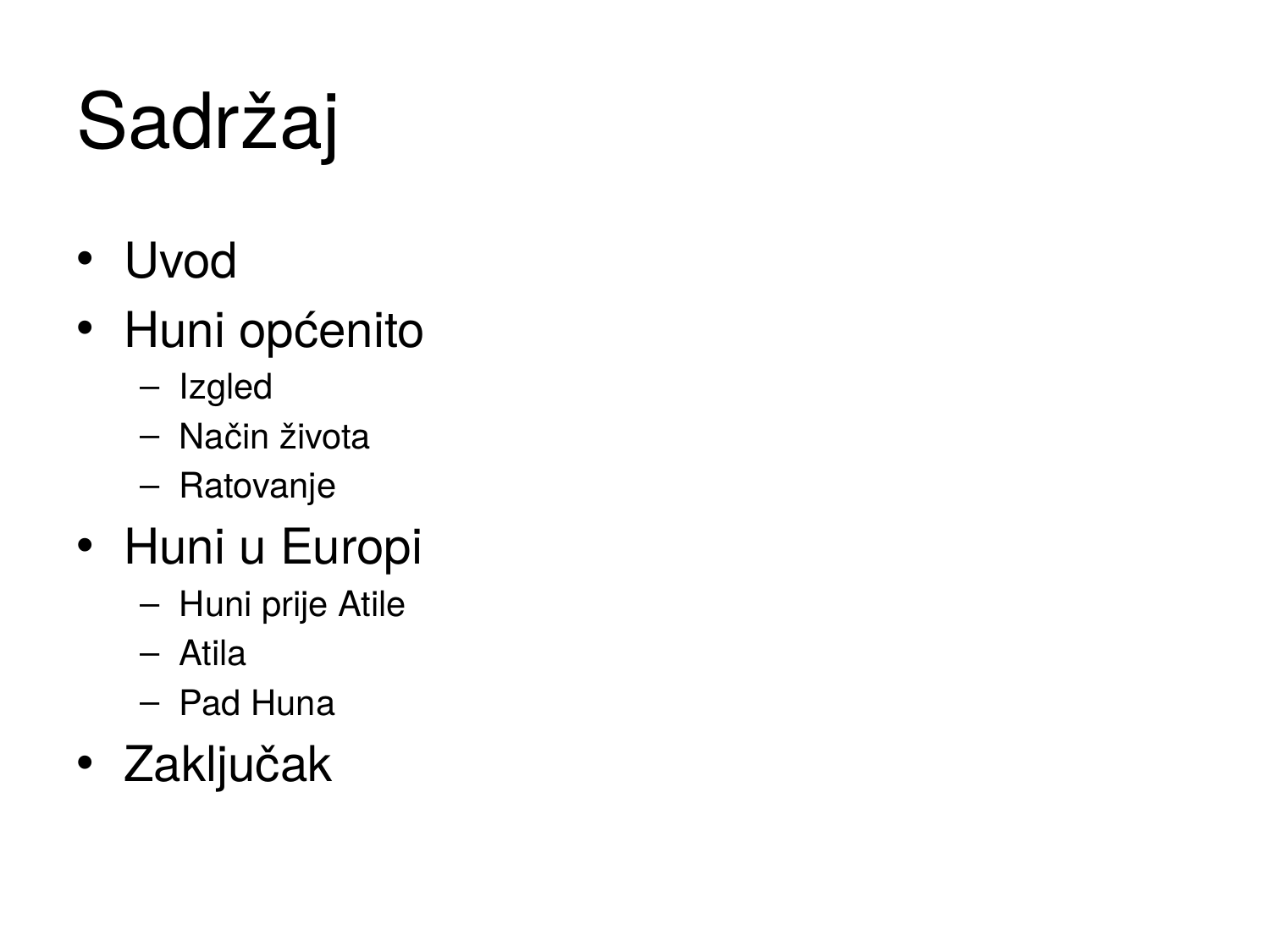

# Sadržaj
Uvod
Huni općenito
Izgled
Način života
Ratovanje
Huni u Europi
Huni prije Atile
Atila
Pad Huna
Zaključak